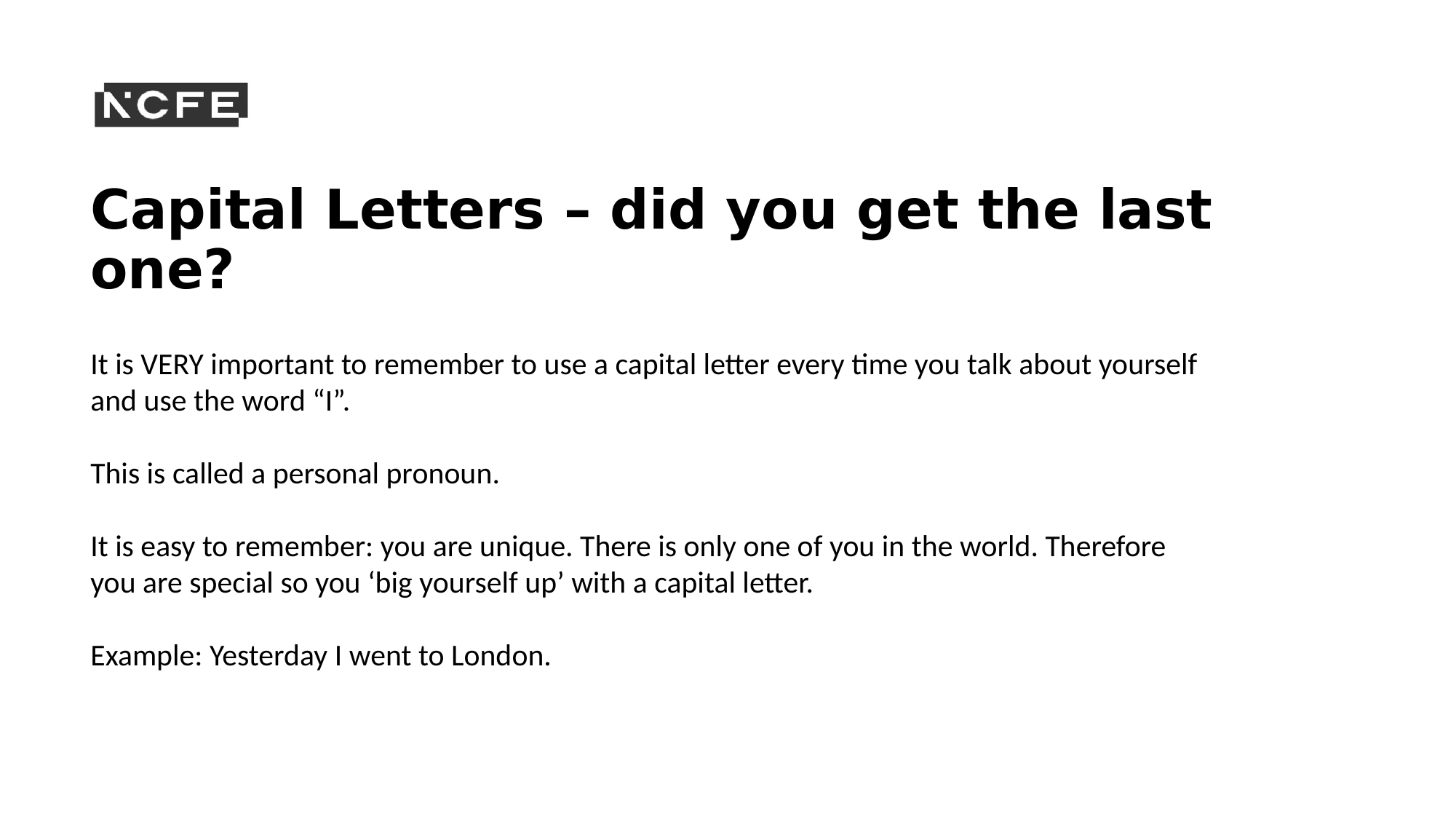

# Capital Letters – did you get the last one?
It is VERY important to remember to use a capital letter every time you talk about yourself and use the word “I”.

This is called a personal pronoun.

It is easy to remember: you are unique. There is only one of you in the world. Therefore you are special so you ‘big yourself up’ with a capital letter.

Example: Yesterday I went to London.